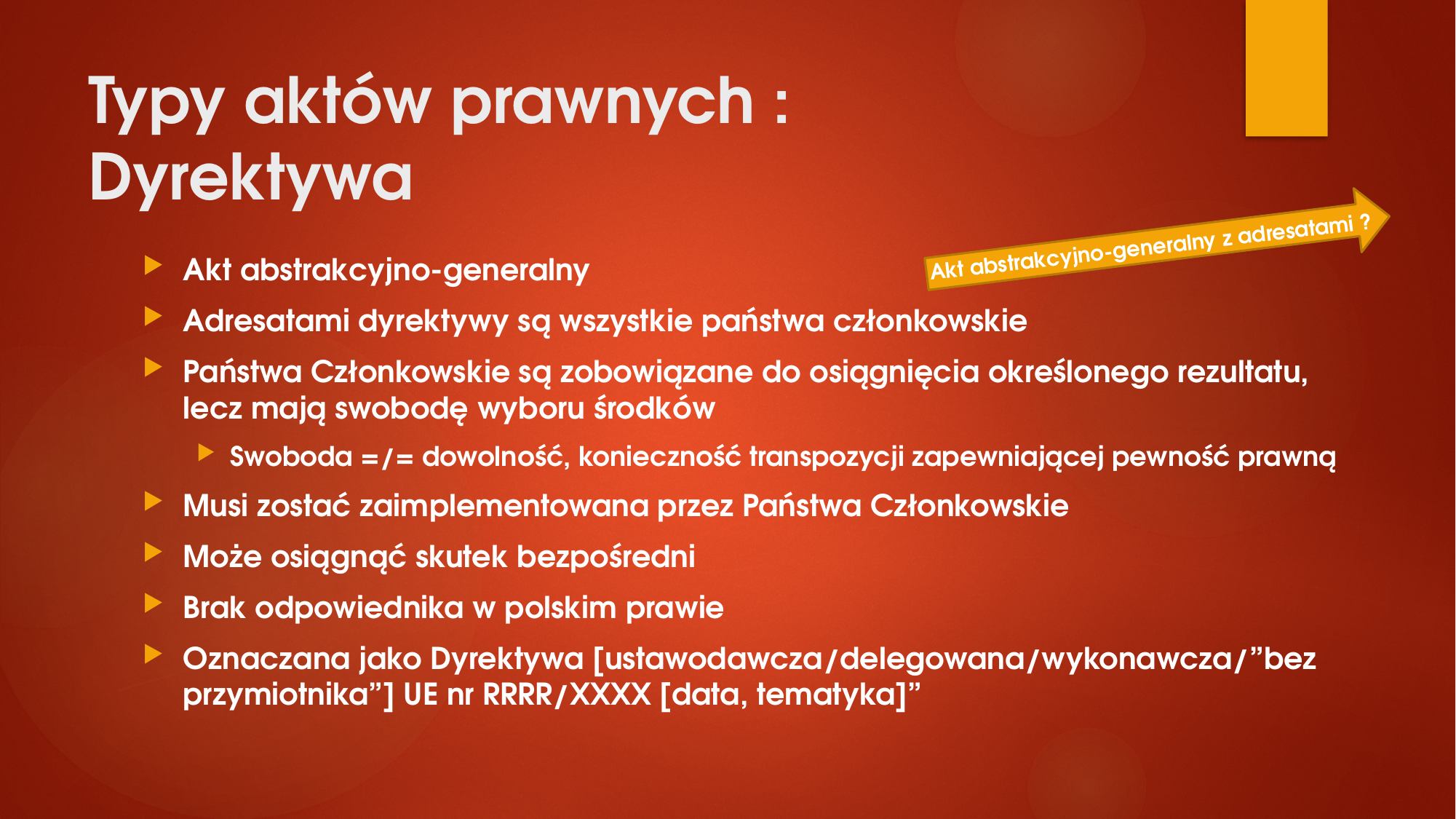

# Typy aktów prawnych : Dyrektywa

Akt abstrakcyjno-generalny z adresatami ?
Akt abstrakcyjno-generalny
Adresatami dyrektywy są wszystkie państwa członkowskie
Państwa Członkowskie są zobowiązane do osiągnięcia określonego rezultatu, lecz mają swobodę wyboru środków
Swoboda =/= dowolność, konieczność transpozycji zapewniającej pewność prawną
Musi zostać zaimplementowana przez Państwa Członkowskie
Może osiągnąć skutek bezpośredni
Brak odpowiednika w polskim prawie
Oznaczana jako Dyrektywa [ustawodawcza/delegowana/wykonawcza/”bez przymiotnika”] UE nr RRRR/XXXX [data, tematyka]”